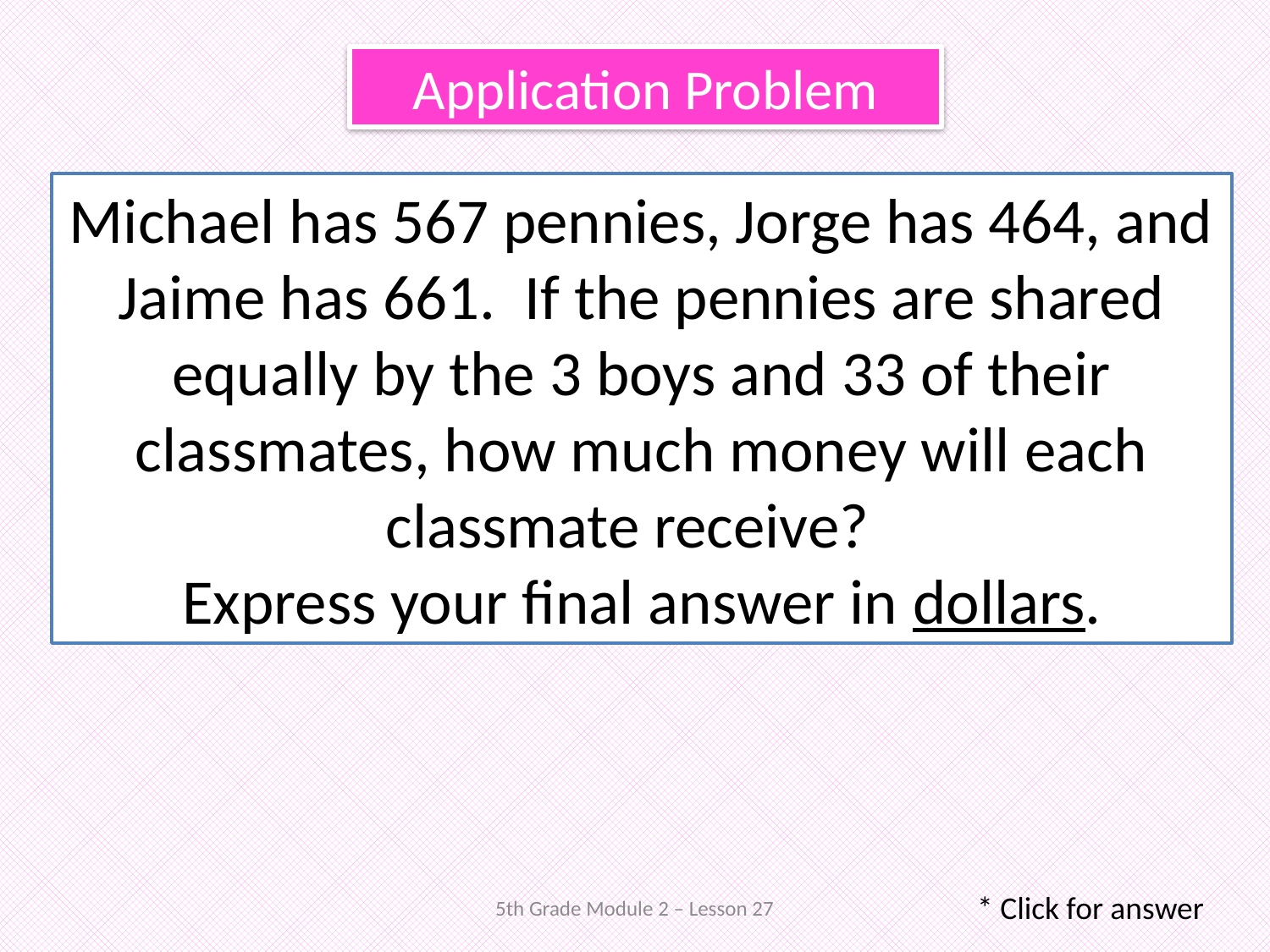

Application Problem
Michael has 567 pennies, Jorge has 464, and Jaime has 661.  If the pennies are shared equally by the 3 boys and 33 of their classmates, how much money will each classmate receive?
Express your final answer in dollars.
* Click for answer
5th Grade Module 2 – Lesson 27